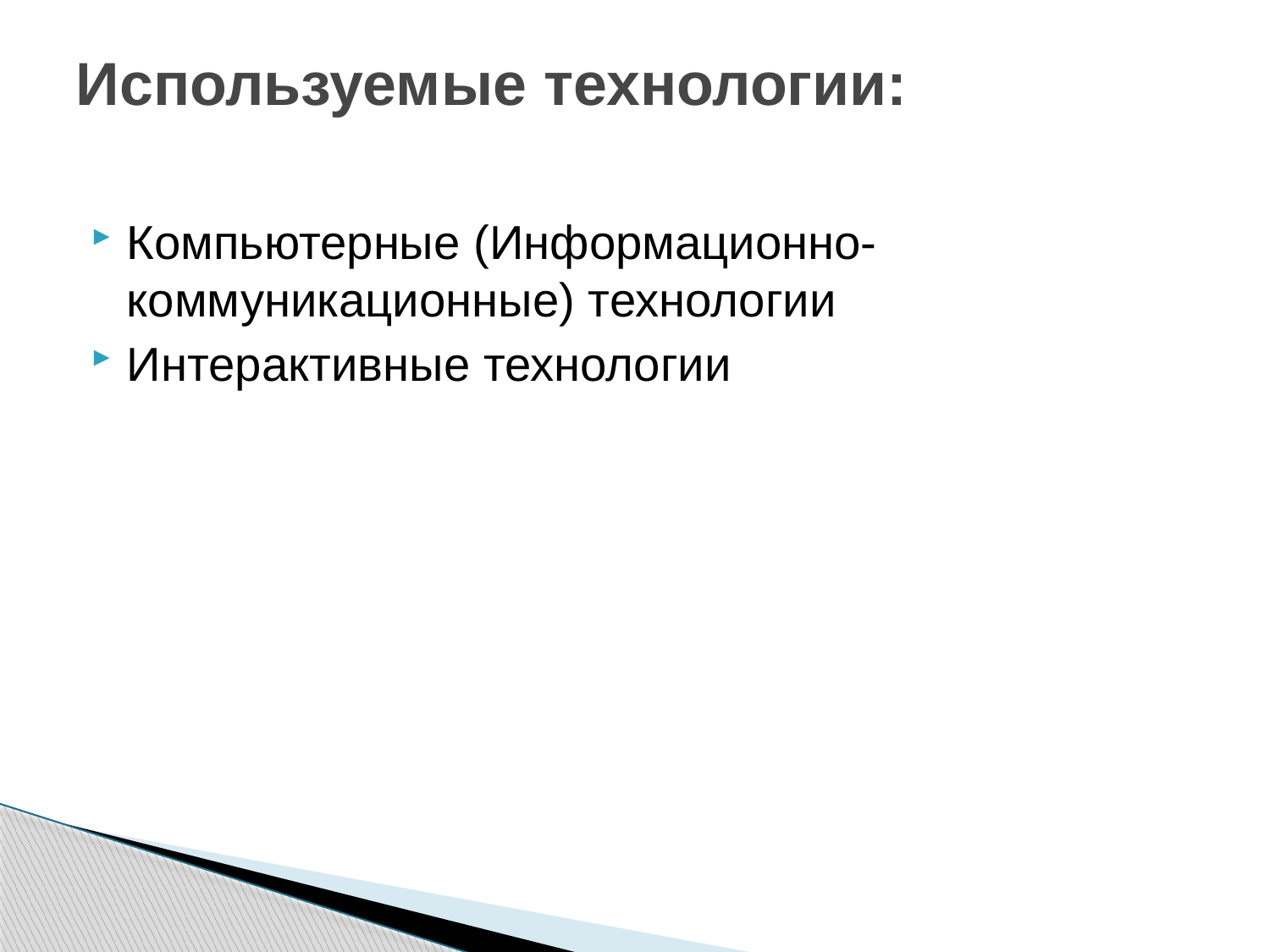

# Используемые технологии:
Компьютерные (Информационно-коммуникационные) технологии
Интерактивные технологии